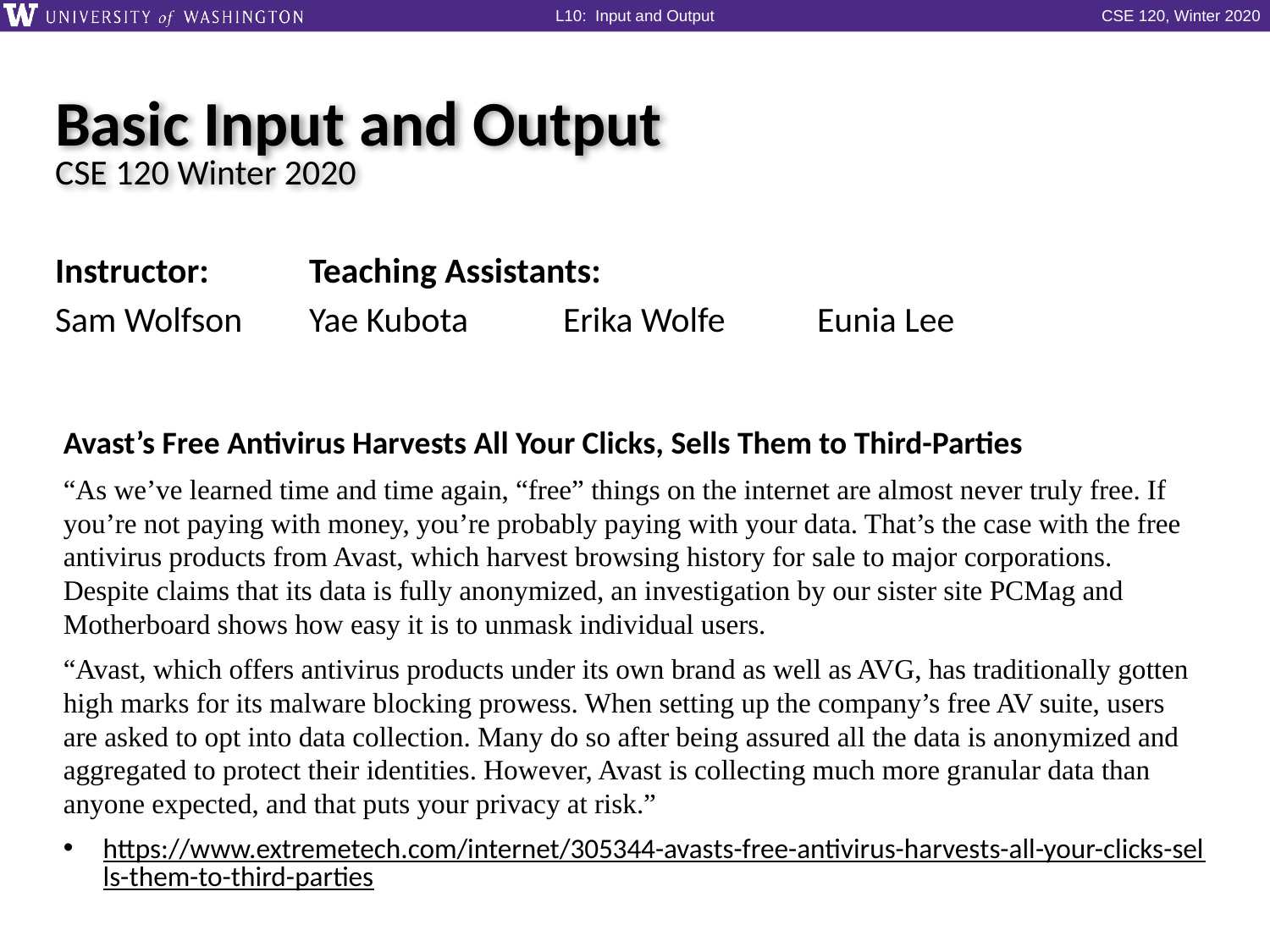

# Basic Input and Output CSE 120 Winter 2020
Instructor: 	Teaching Assistants:
Sam Wolfson	Yae Kubota	Erika Wolfe	Eunia Lee
Avast’s Free Antivirus Harvests All Your Clicks, Sells Them to Third-Parties
“As we’ve learned time and time again, “free” things on the internet are almost never truly free. If you’re not paying with money, you’re probably paying with your data. That’s the case with the free antivirus products from Avast, which harvest browsing history for sale to major corporations. Despite claims that its data is fully anonymized, an investigation by our sister site PCMag and Motherboard shows how easy it is to unmask individual users.
“Avast, which offers antivirus products under its own brand as well as AVG, has traditionally gotten high marks for its malware blocking prowess. When setting up the company’s free AV suite, users are asked to opt into data collection. Many do so after being assured all the data is anonymized and aggregated to protect their identities. However, Avast is collecting much more granular data than anyone expected, and that puts your privacy at risk.”
https://www.extremetech.com/internet/305344-avasts-free-antivirus-harvests-all-your-clicks-sells-them-to-third-parties